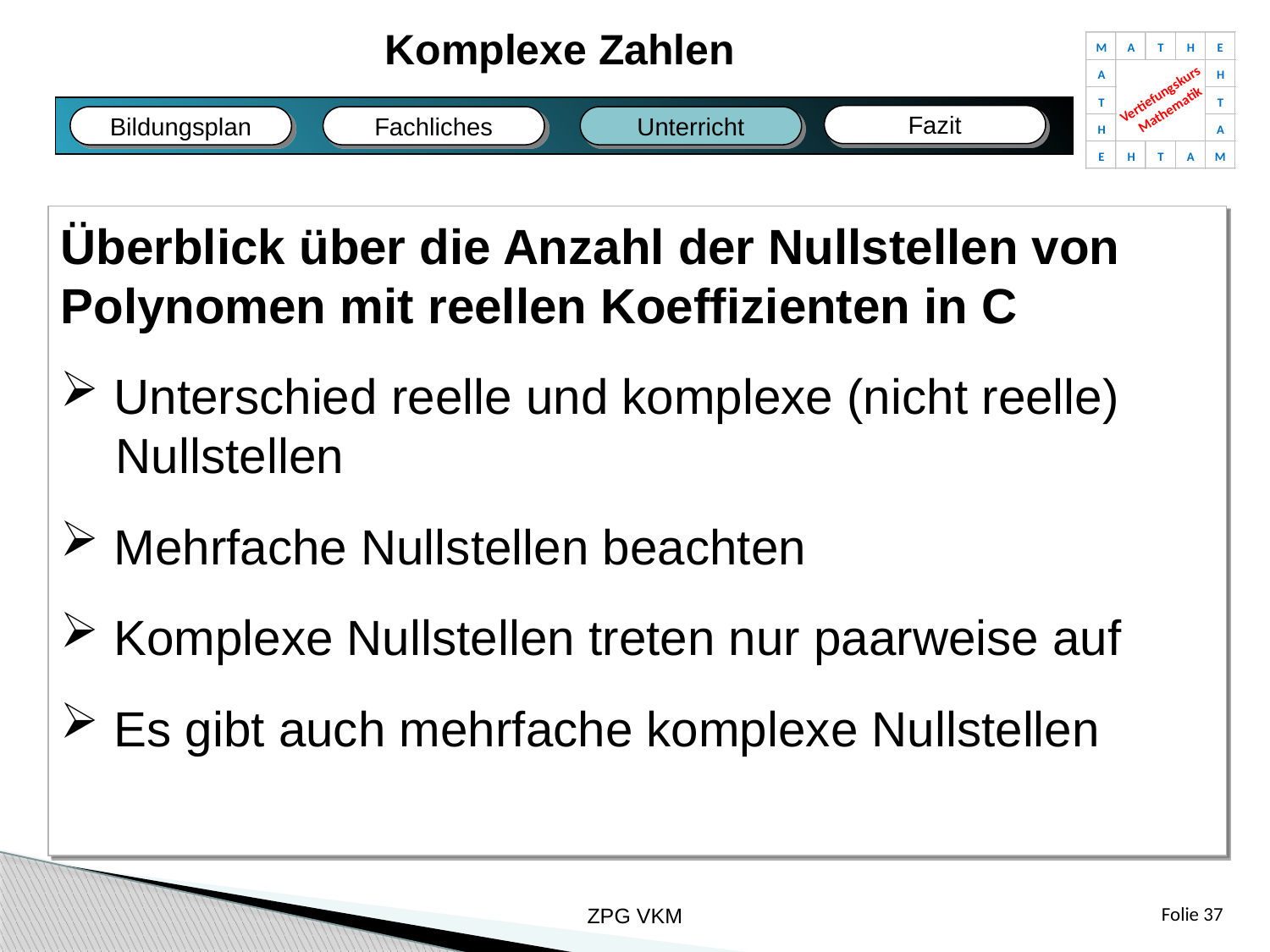

Komplexe Zahlen

M
A
T
H
E

A
H
Vertiefungskurs
Mathematik

T
T

H
A

E
H
T
A
M

Fazit
Fachliches
Bildungsplan
Unterricht
Fazit
Bildungsplan
Fachliches
Unterricht
Überblick über die Anzahl der Nullstellen von
Polynomen mit reellen Koeffizienten in C
 Unterschied reelle und komplexe (nicht reelle)
    Nullstellen
 Mehrfache Nullstellen beachten
 Komplexe Nullstellen treten nur paarweise auf
 Es gibt auch mehrfache komplexe Nullstellen

ZPG VKM
Folie 37